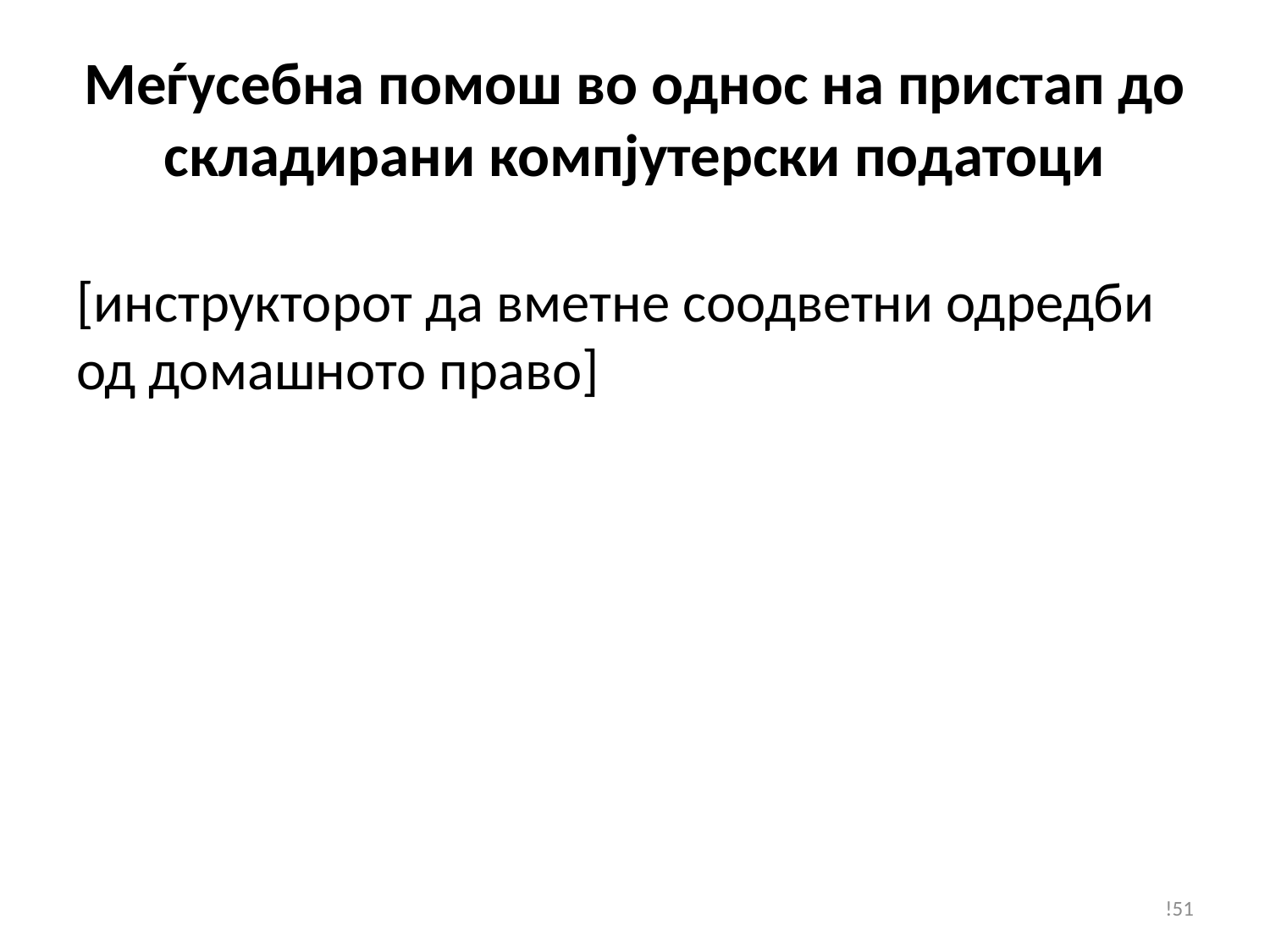

# Меѓусебна помош во однос на пристап до складирани компјутерски податоци
[инструкторот да вметне соодветни одредби од домашното право]
!51